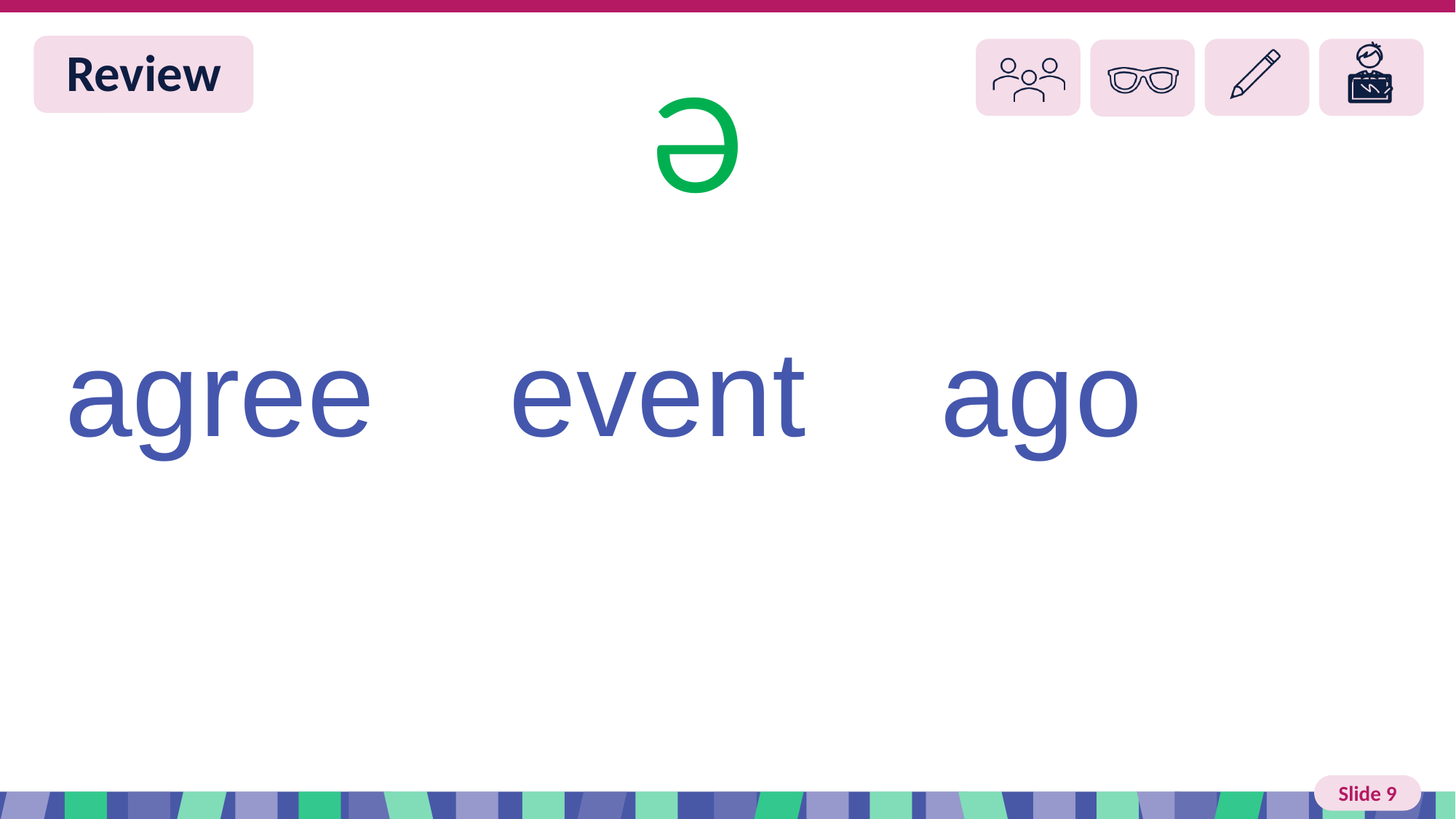

Slide 9 Review You do
Ə
agree    event    ago